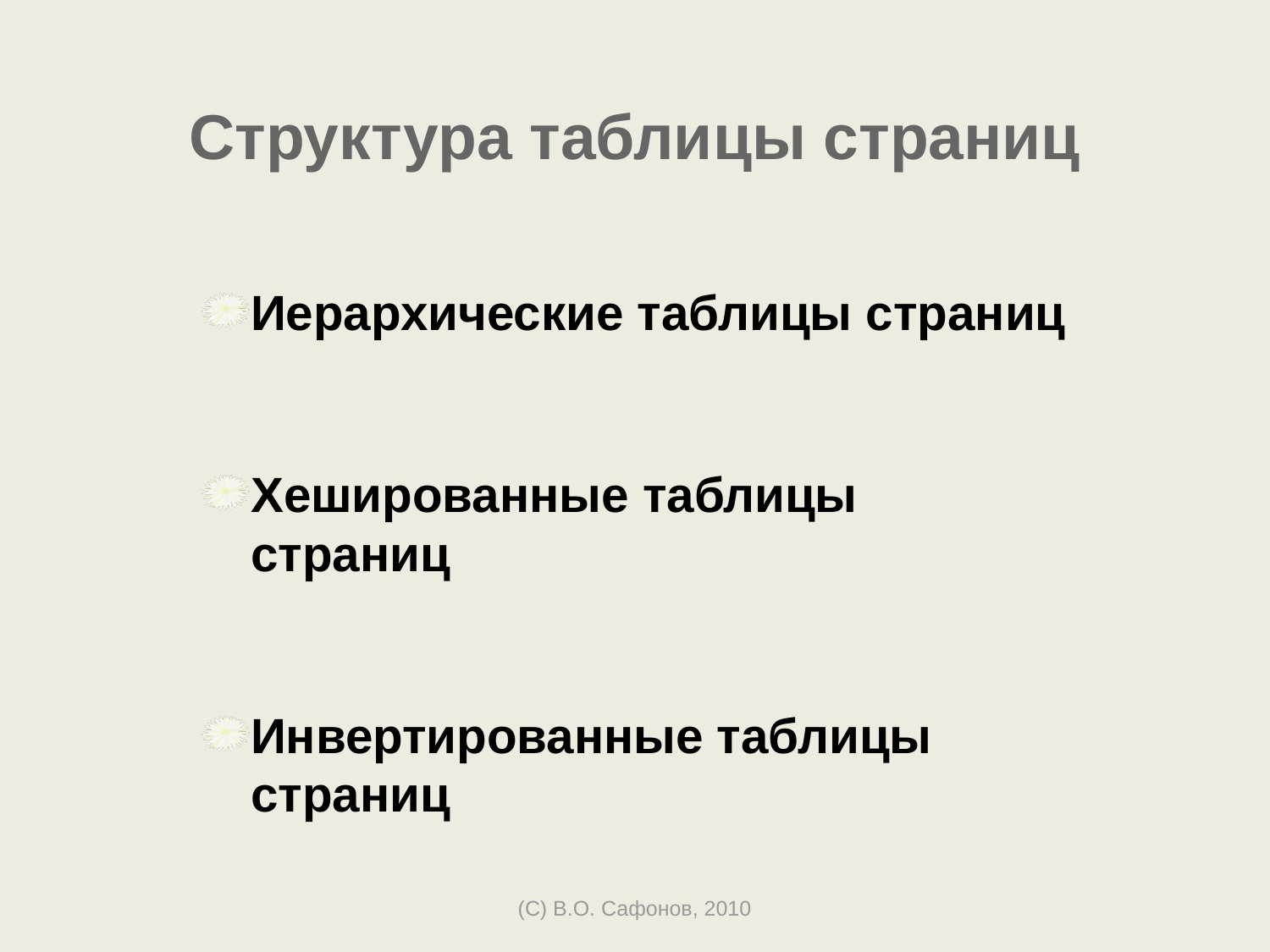

# Структура таблицы страниц
Иерархические таблицы страниц

Хешированные таблицы страниц

Инвертированные таблицы страниц

(C) В.О. Сафонов, 2010